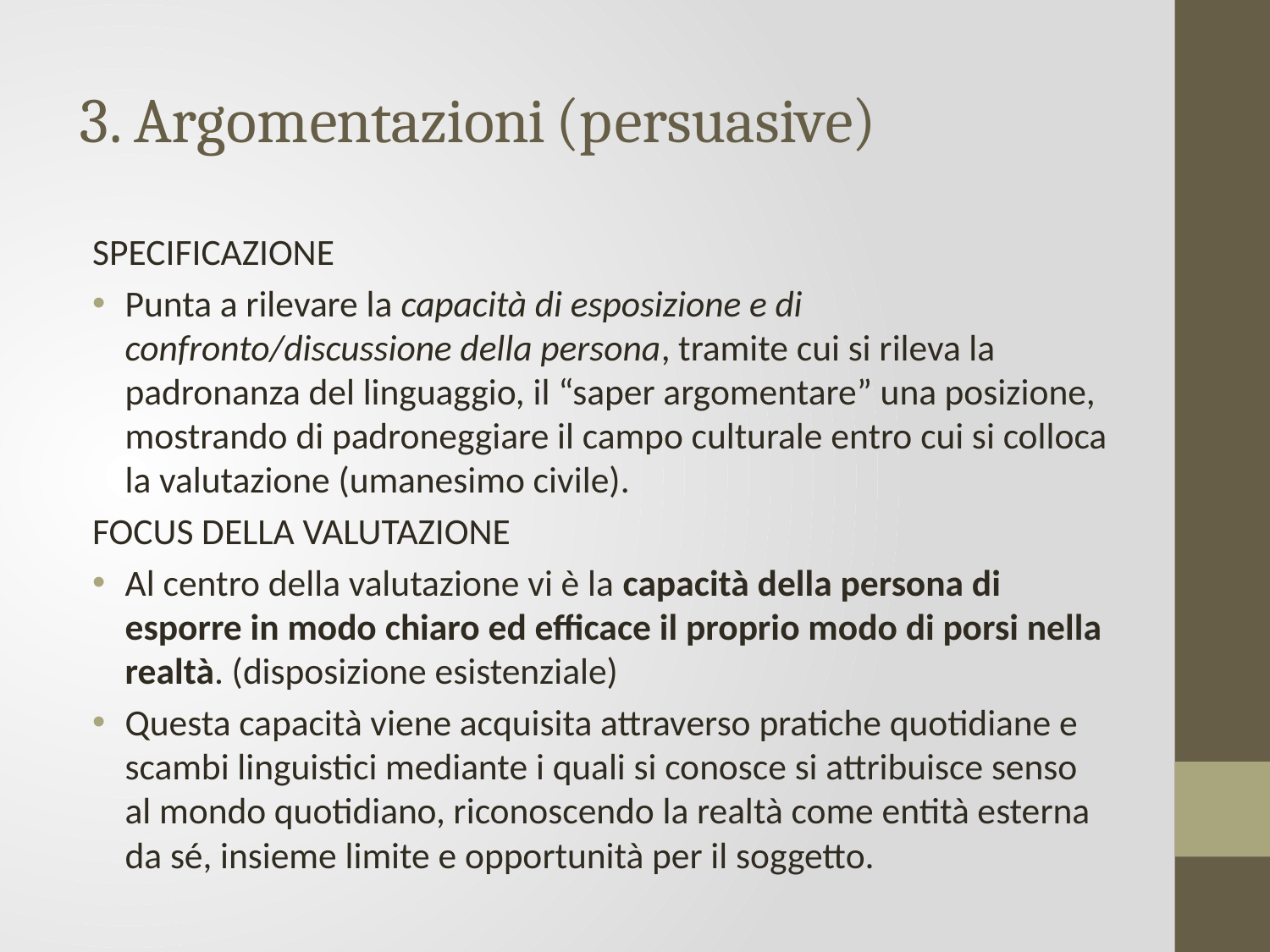

# 3. Argomentazioni (persuasive)
SPECIFICAZIONE
Punta a rilevare la capacità di esposizione e di confronto/discussione della persona, tramite cui si rileva la padronanza del linguaggio, il “saper argomentare” una posizione, mostrando di padroneggiare il campo culturale entro cui si colloca la valutazione (umanesimo civile).
FOCUS DELLA VALUTAZIONE
Al centro della valutazione vi è la capacità della persona di esporre in modo chiaro ed efficace il proprio modo di porsi nella realtà. (disposizione esistenziale)
Questa capacità viene acquisita attraverso pratiche quotidiane e scambi linguistici mediante i quali si conosce si attribuisce senso al mondo quotidiano, riconoscendo la realtà come entità esterna da sé, insieme limite e opportunità per il soggetto.